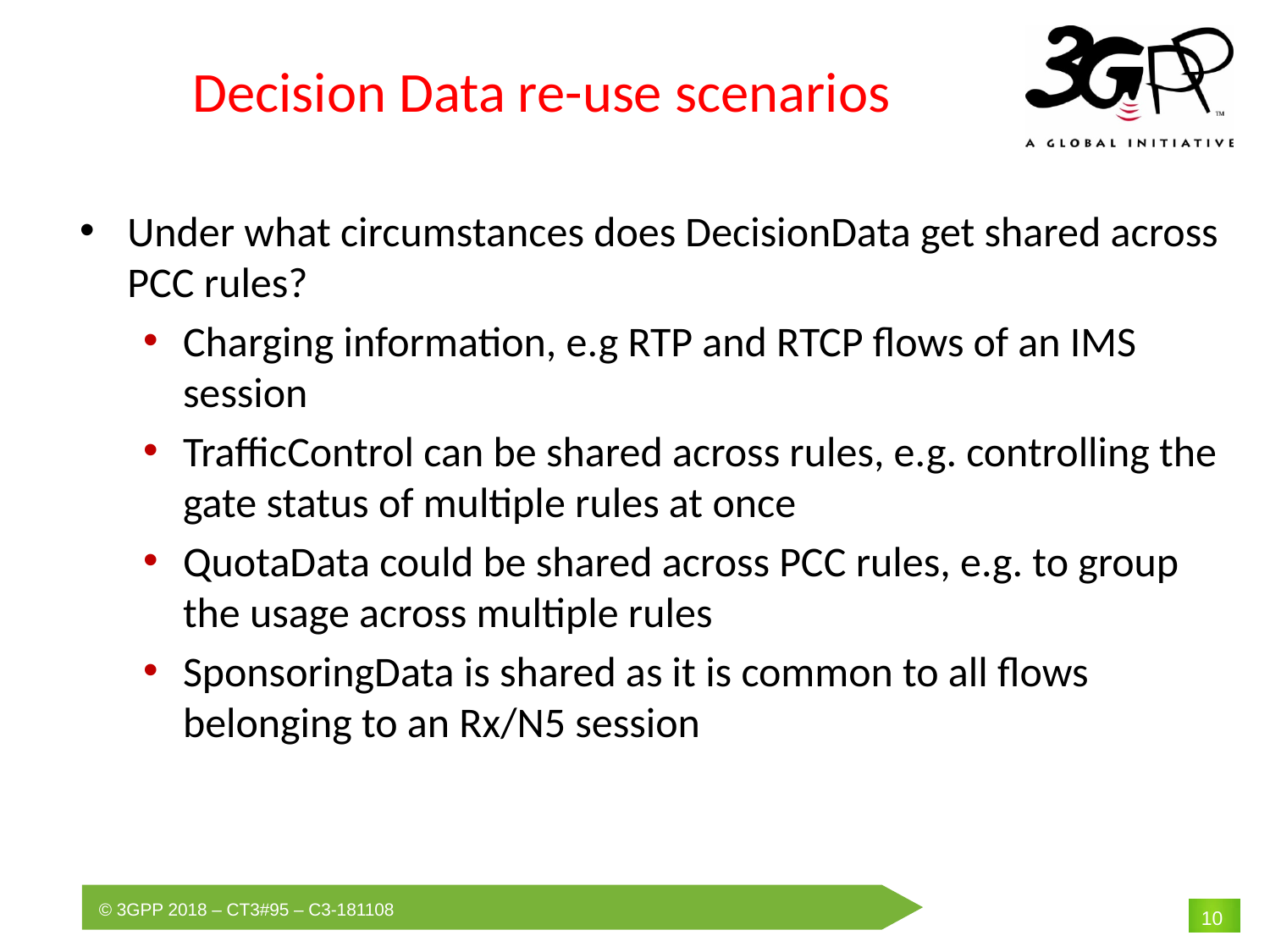

# Decision Data re-use scenarios
Under what circumstances does DecisionData get shared across PCC rules?
Charging information, e.g RTP and RTCP flows of an IMS session
TrafficControl can be shared across rules, e.g. controlling the gate status of multiple rules at once
QuotaData could be shared across PCC rules, e.g. to group the usage across multiple rules
SponsoringData is shared as it is common to all flows belonging to an Rx/N5 session
10